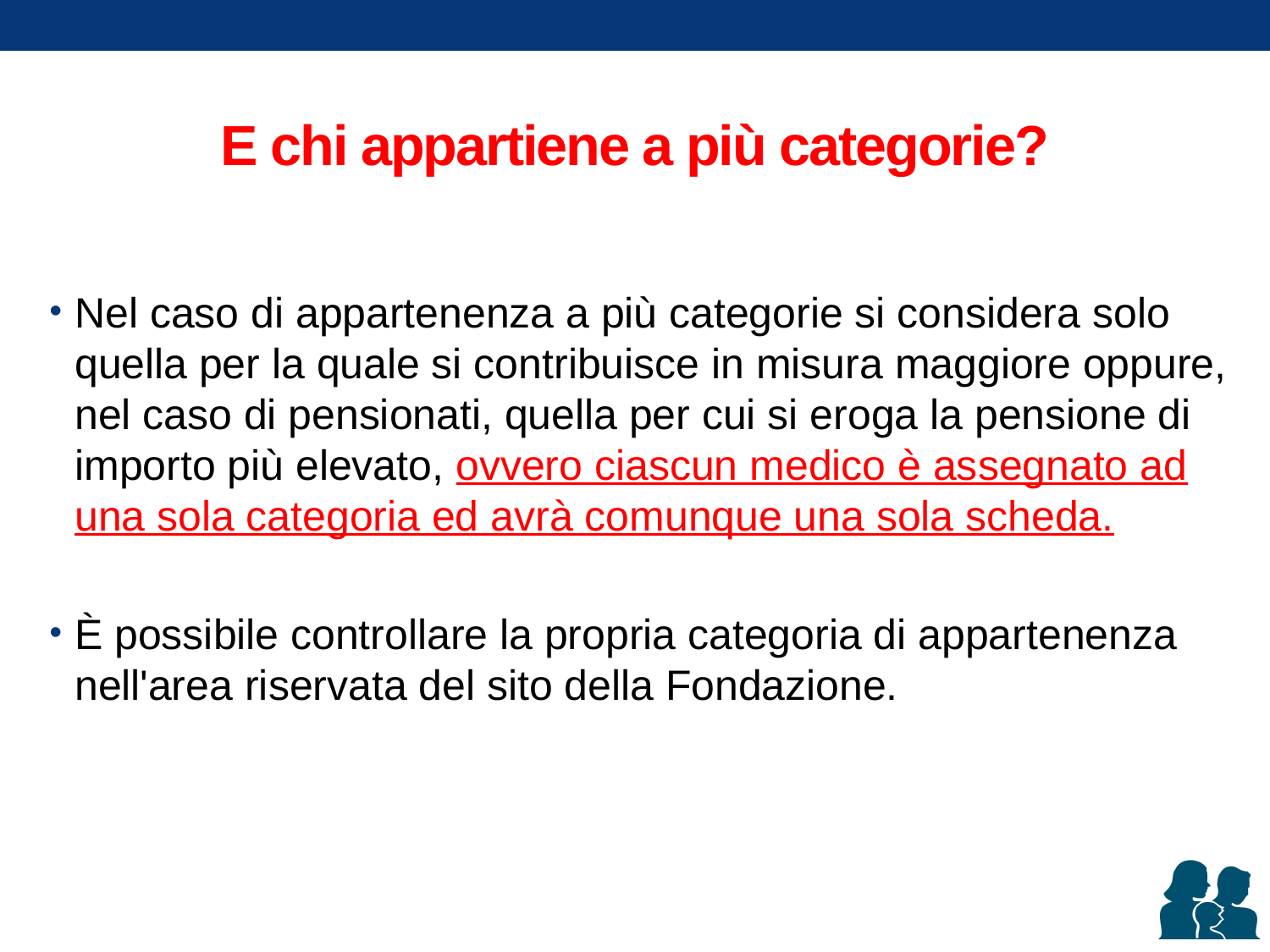

# E chi appartiene a più categorie?

Nel caso di appartenenza a più categorie si considera solo quella per la quale si contribuisce in misura maggiore oppure, nel caso di pensionati, quella per cui si eroga la pensione di importo più elevato, ovvero ciascun medico è assegnato ad una sola categoria ed avrà comunque una sola scheda.

È possibile controllare la propria categoria di appartenenza nell'area riservata del sito della Fondazione.